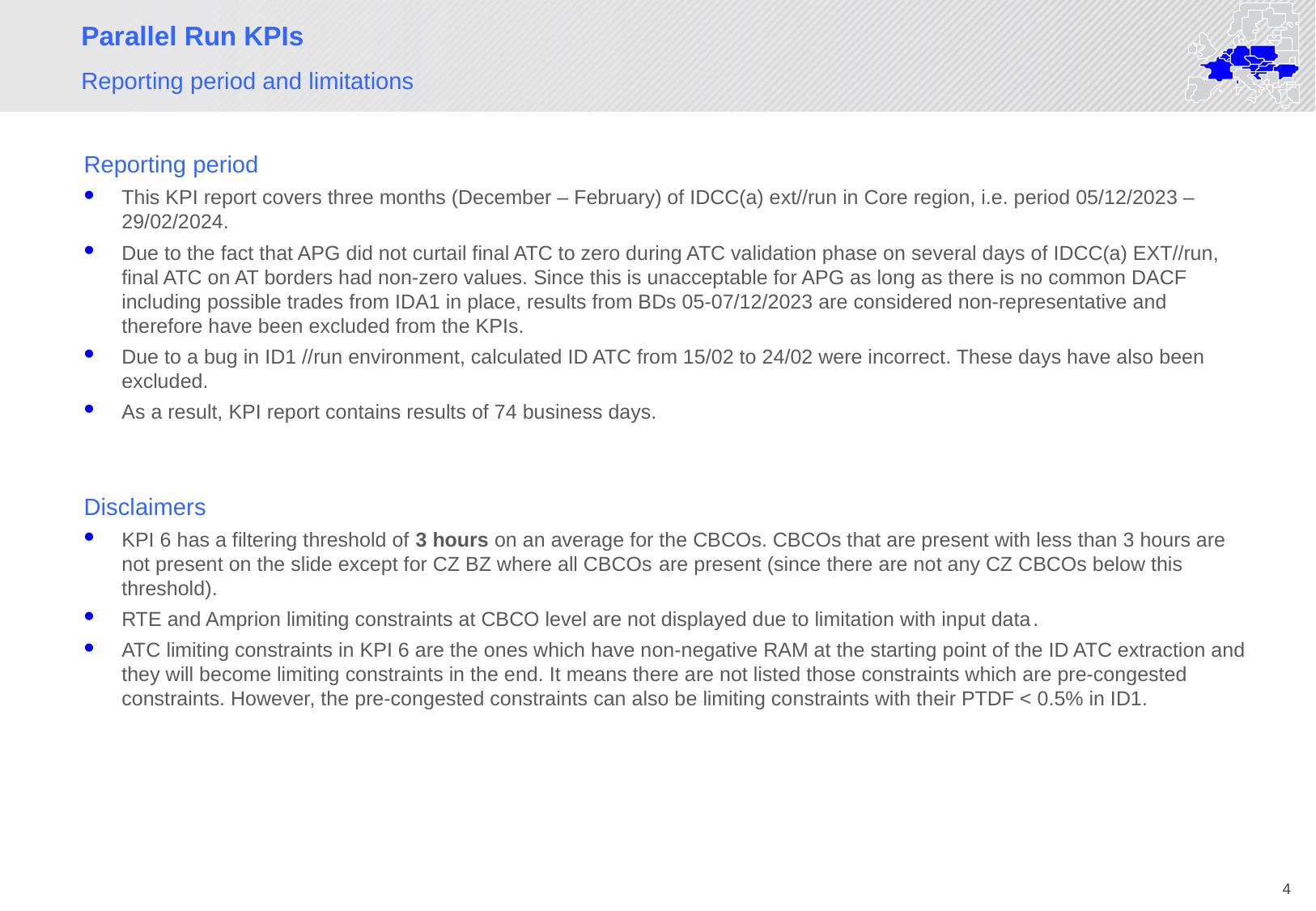

# Parallel Run KPIs
Reporting period and limitations
Reporting period
This KPI report covers three months (December – February) of IDCC(a) ext//run in Core region, i.e. period 05/12/2023 – 29/02/2024.
Due to the fact that APG did not curtail final ATC to zero during ATC validation phase on several days of IDCC(a) EXT//run, final ATC on AT borders had non-zero values. Since this is unacceptable for APG as long as there is no common DACF including possible trades from IDA1 in place, results from BDs 05-07/12/2023 are considered non-representative and therefore have been excluded from the KPIs.
Due to a bug in ID1 //run environment, calculated ID ATC from 15/02 to 24/02 were incorrect. These days have also been excluded.
As a result, KPI report contains results of 74 business days.

Disclaimers
KPI 6 has a filtering threshold of 3 hours on an average for the CBCOs. CBCOs that are present with less than 3 hours are not present on the slide except for CZ BZ where all CBCOs are present (since there are not any CZ CBCOs below this threshold).
RTE and Amprion limiting constraints at CBCO level are not displayed due to limitation with input data.
ATC limiting constraints in KPI 6 are the ones which have non-negative RAM at the starting point of the ID ATC extraction and they will become limiting constraints in the end. It means there are not listed those constraints which are pre-congested constraints. However, the pre-congested constraints can also be limiting constraints with their PTDF < 0.5% in ID1.

4